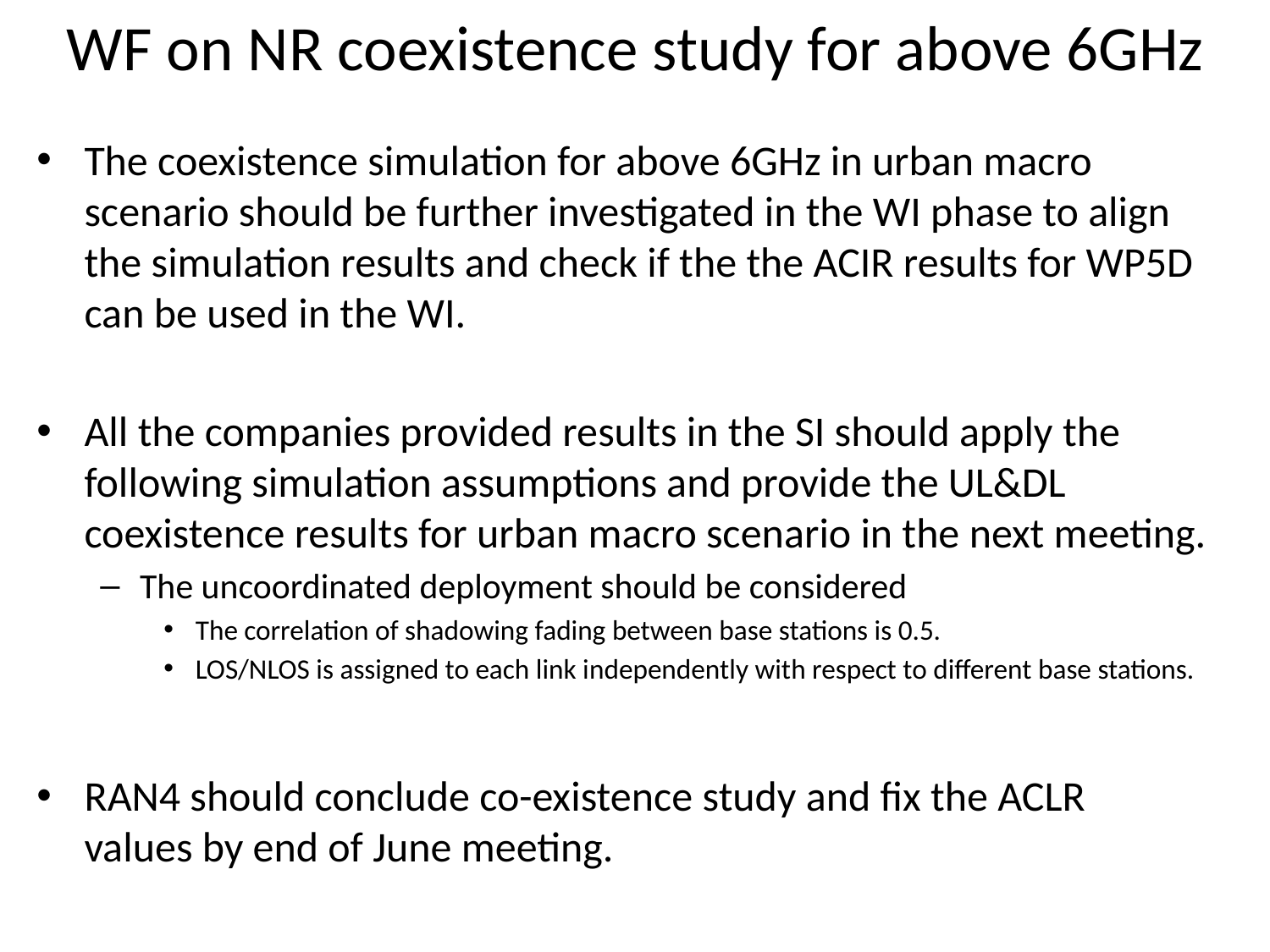

# WF on NR coexistence study for above 6GHz
The coexistence simulation for above 6GHz in urban macro scenario should be further investigated in the WI phase to align the simulation results and check if the the ACIR results for WP5D can be used in the WI.

All the companies provided results in the SI should apply the following simulation assumptions and provide the UL&DL coexistence results for urban macro scenario in the next meeting.
The uncoordinated deployment should be considered
The correlation of shadowing fading between base stations is 0.5.
LOS/NLOS is assigned to each link independently with respect to different base stations.

RAN4 should conclude co-existence study and fix the ACLR values by end of June meeting.